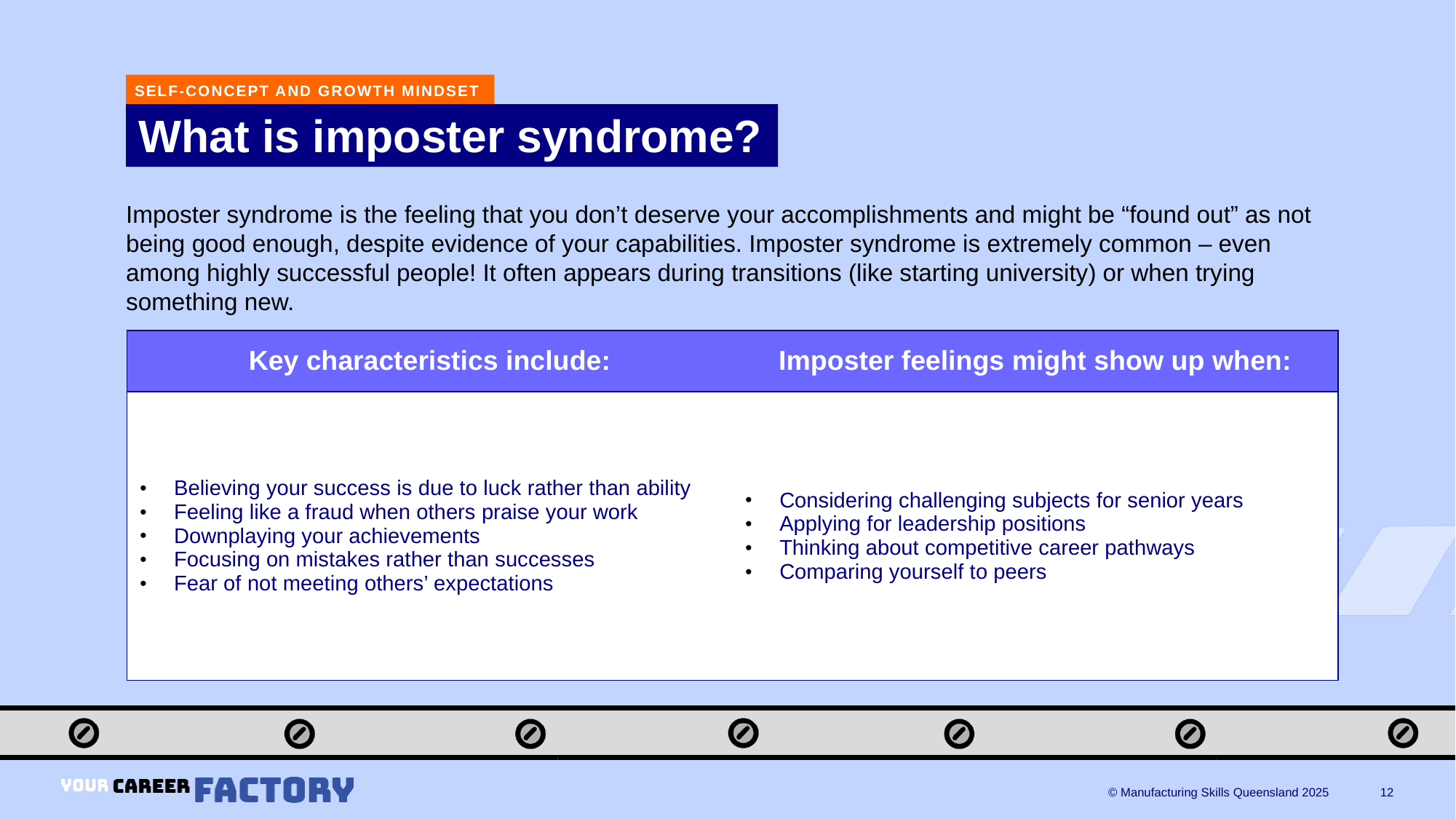

SELF-CONCEPT AND GROWTH MINDSET
# What is imposter syndrome?
Imposter syndrome is the feeling that you don’t deserve your accomplishments and might be “found out” as not being good enough, despite evidence of your capabilities. Imposter syndrome is extremely common – even among highly successful people! It often appears during transitions (like starting university) or when trying something new.
| Key characteristics include: | Imposter feelings might show up when: |
| --- | --- |
| Believing your success is due to luck rather than ability Feeling like a fraud when others praise your work Downplaying your achievements Focusing on mistakes rather than successes Fear of not meeting others’ expectations | Considering challenging subjects for senior years Applying for leadership positions Thinking about competitive career pathways Comparing yourself to peers |